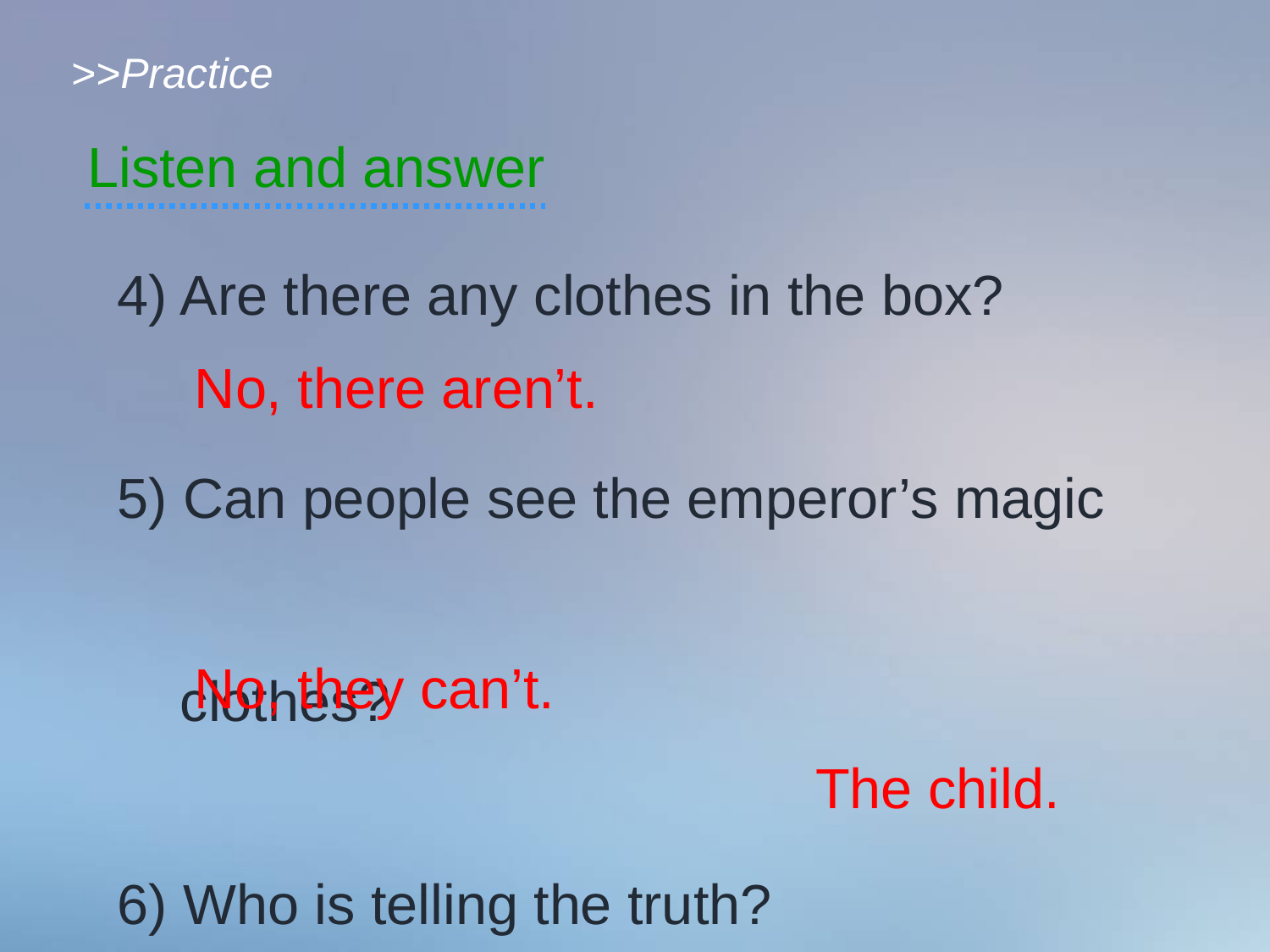

# >>Practice
Listen and answer
4) Are there any clothes in the box?

5) Can people see the emperor’s magic
    clothes?

6) Who is telling the truth?
No, there aren’t.
No, they can’t.
The child.